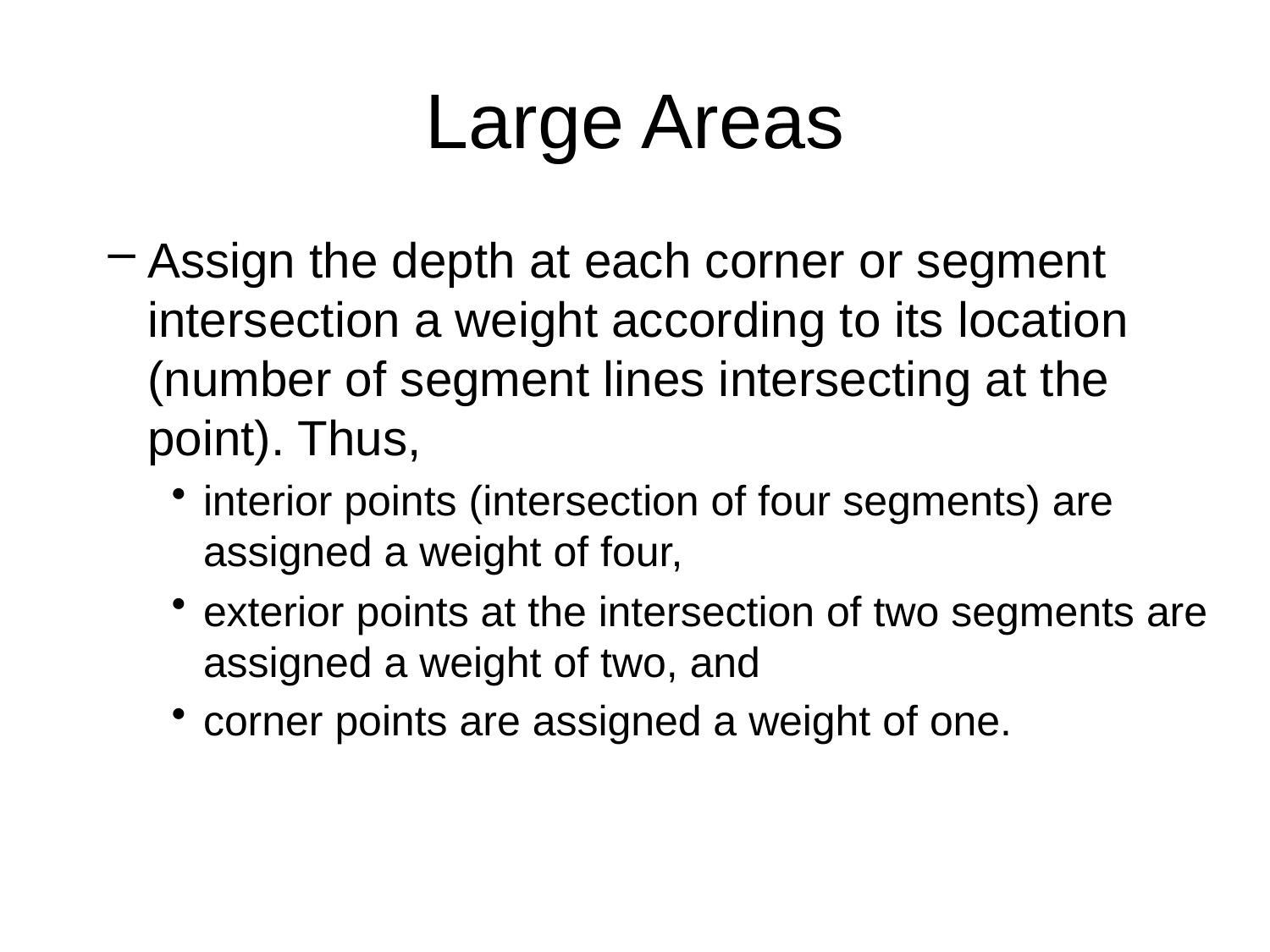

# Large Areas
Assign the depth at each corner or segment intersection a weight according to its location (number of segment lines intersecting at the point). Thus,
interior points (intersection of four segments) are assigned a weight of four,
exterior points at the intersection of two segments are assigned a weight of two, and
corner points are assigned a weight of one.